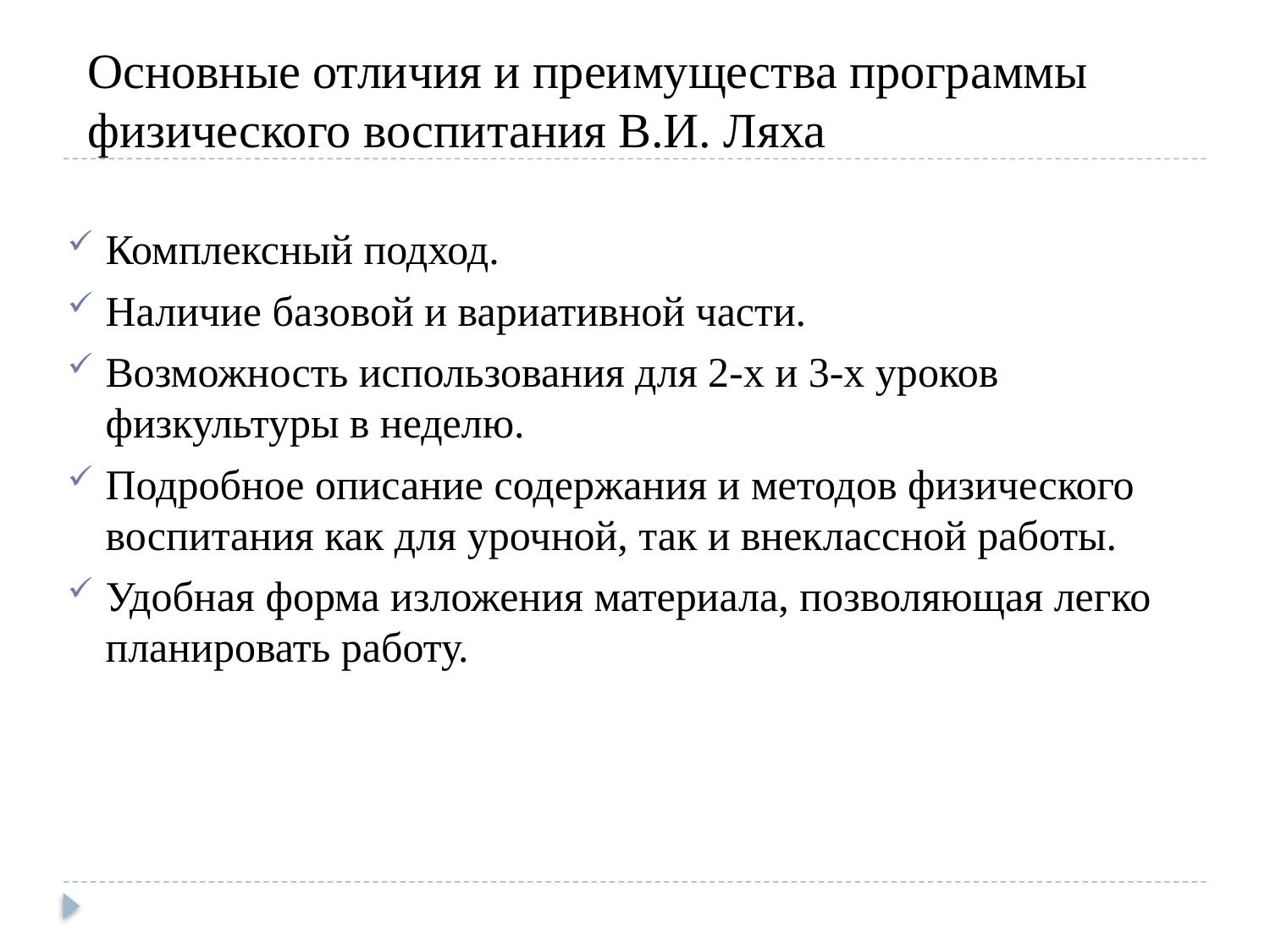

# Основные отличия и преимущества программы физического воспитания В.И. Ляха
Комплексный подход.
Наличие базовой и вариативной части.
Возможность использования для 2-х и 3-х уроков физкультуры в неделю.
Подробное описание содержания и методов физического воспитания как для урочной, так и внеклассной работы.
Удобная форма изложения материала, позволяющая легко планировать работу.